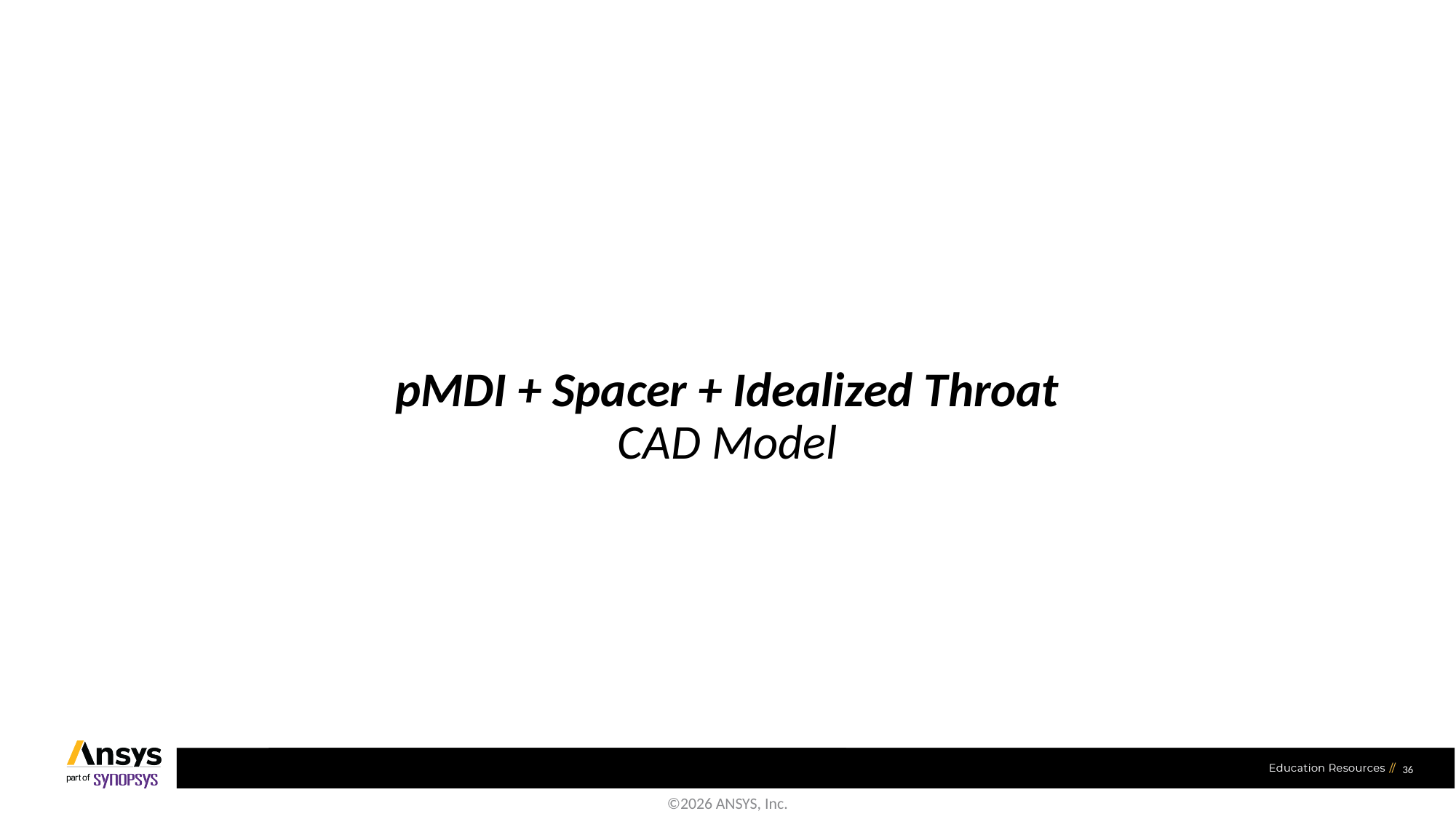

# pMDI + Spacer + Idealized Throat CAD Model
36